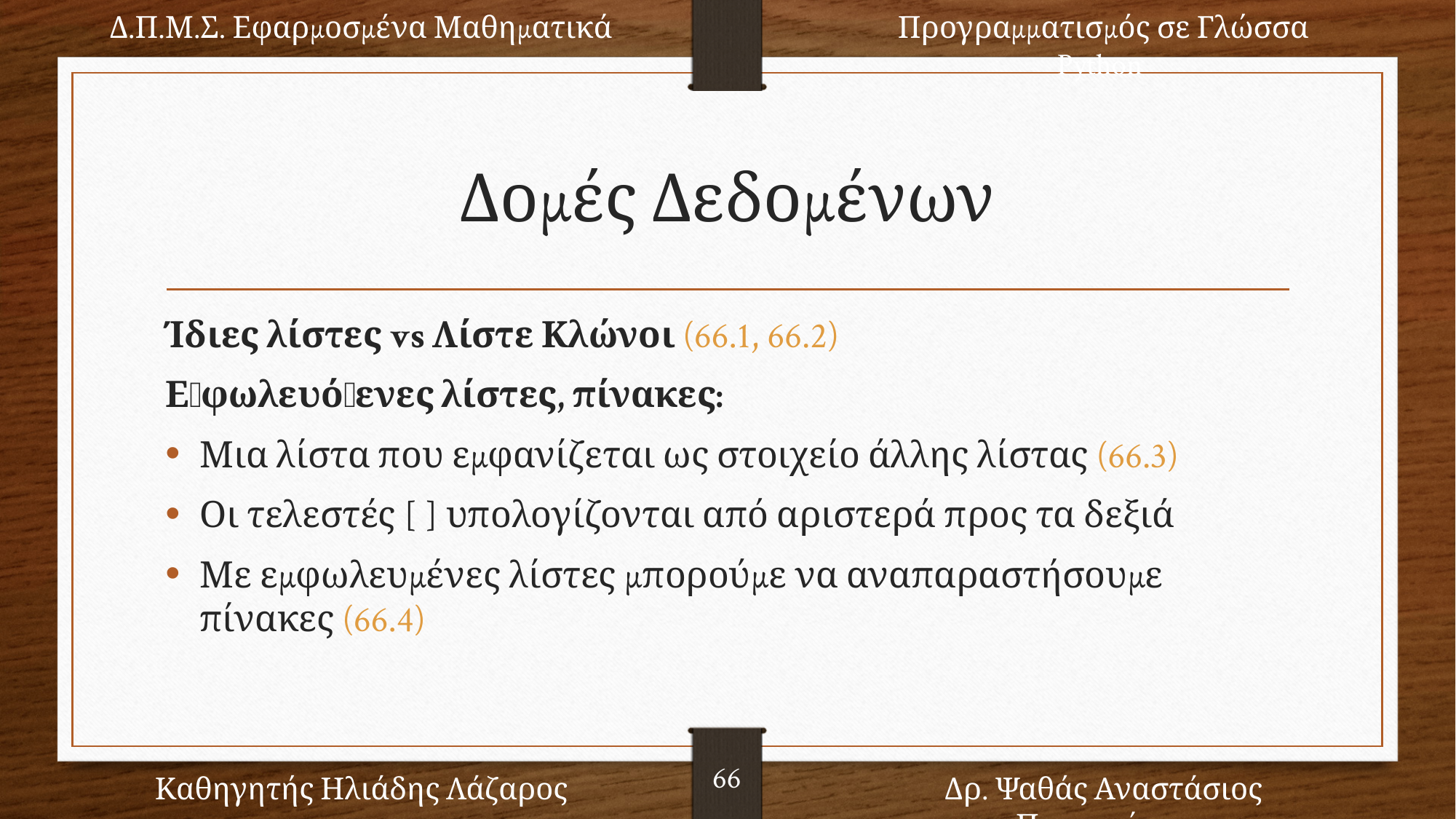

Δ.Π.Μ.Σ. Εφαρμοσμένα Μαθηματικά
Προγραμματισμός σε Γλώσσα Python
66
Καθηγητής Ηλιάδης Λάζαρος
Δρ. Ψαθάς Αναστάσιος Παναγιώτης
# Δομές Δεδομένων
Ίδιες λίστες vs Λίστε Κλώνοι (66.1, 66.2)
Εμφωλευόμενες λίστες, πίνακες:
Μια λίστα που εμφανίζεται ως στοιχείο άλλης λίστας (66.3)
Οι τελεστές [ ] υπολογίζονται από αριστερά προς τα δεξιά
Με εμφωλευμένες λίστες μπορούμε να αναπαραστήσουμε πίνακες (66.4)